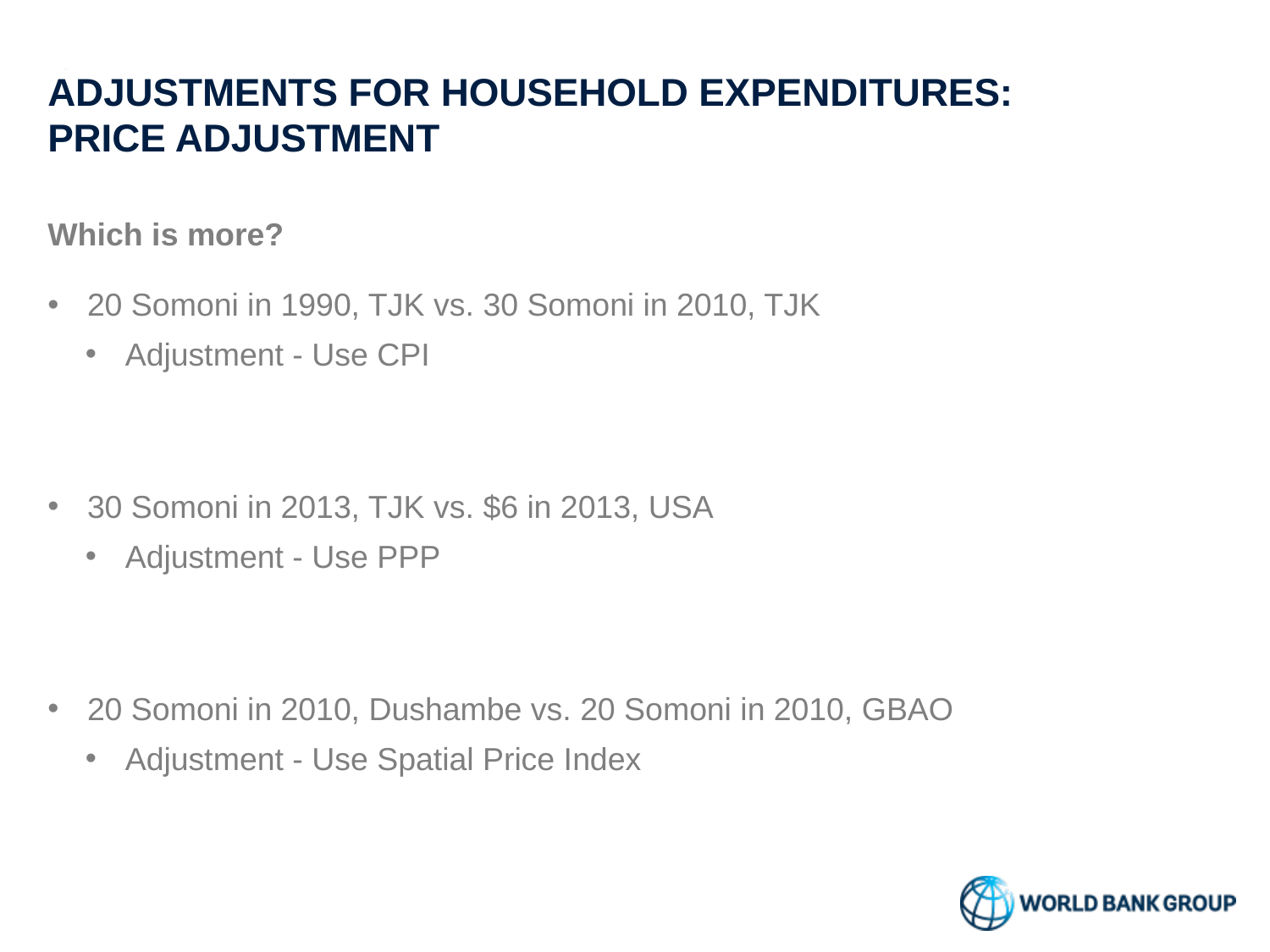

# ADJUSTMENTS FOR HOUSEHOLD EXPENDITURES: PRICE ADJUSTMENT
Which is more?
20 Somoni in 1990, TJK vs. 30 Somoni in 2010, TJK
Adjustment - Use CPI

30 Somoni in 2013, TJK vs. $6 in 2013, USA
Adjustment - Use PPP

20 Somoni in 2010, Dushambe vs. 20 Somoni in 2010, GBAO
Adjustment - Use Spatial Price Index